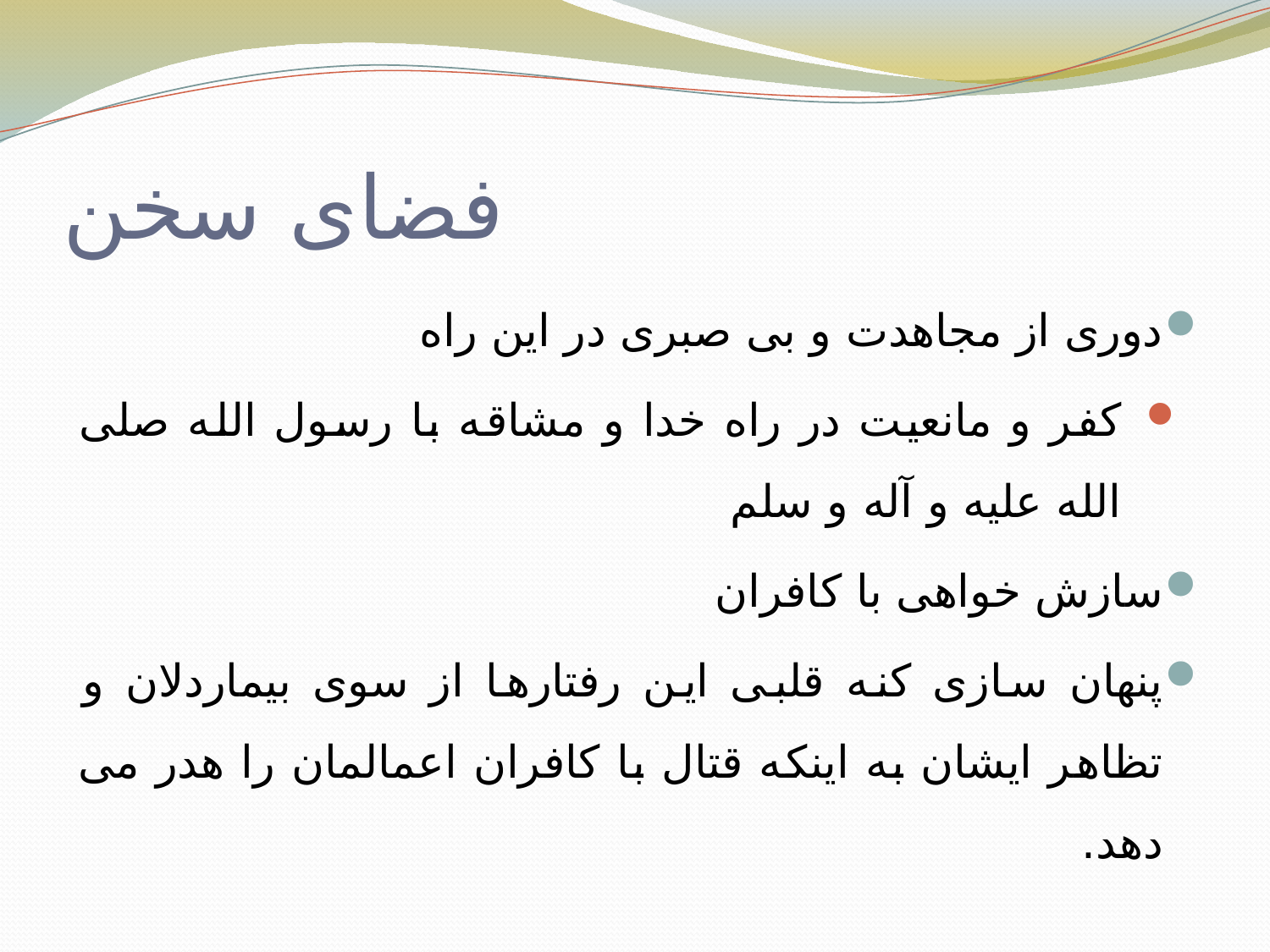

# فضای سخن
دوری از مجاهدت و بی صبری در این راه
کفر و مانعیت در راه خدا و مشاقه با رسول الله صلی الله علیه و آله و سلم
سازش خواهی با کافران
پنهان سازی کنه قلبی این رفتارها از سوی بیماردلان و تظاهر ایشان به اینکه قتال با کافران اعمالمان را هدر می دهد.